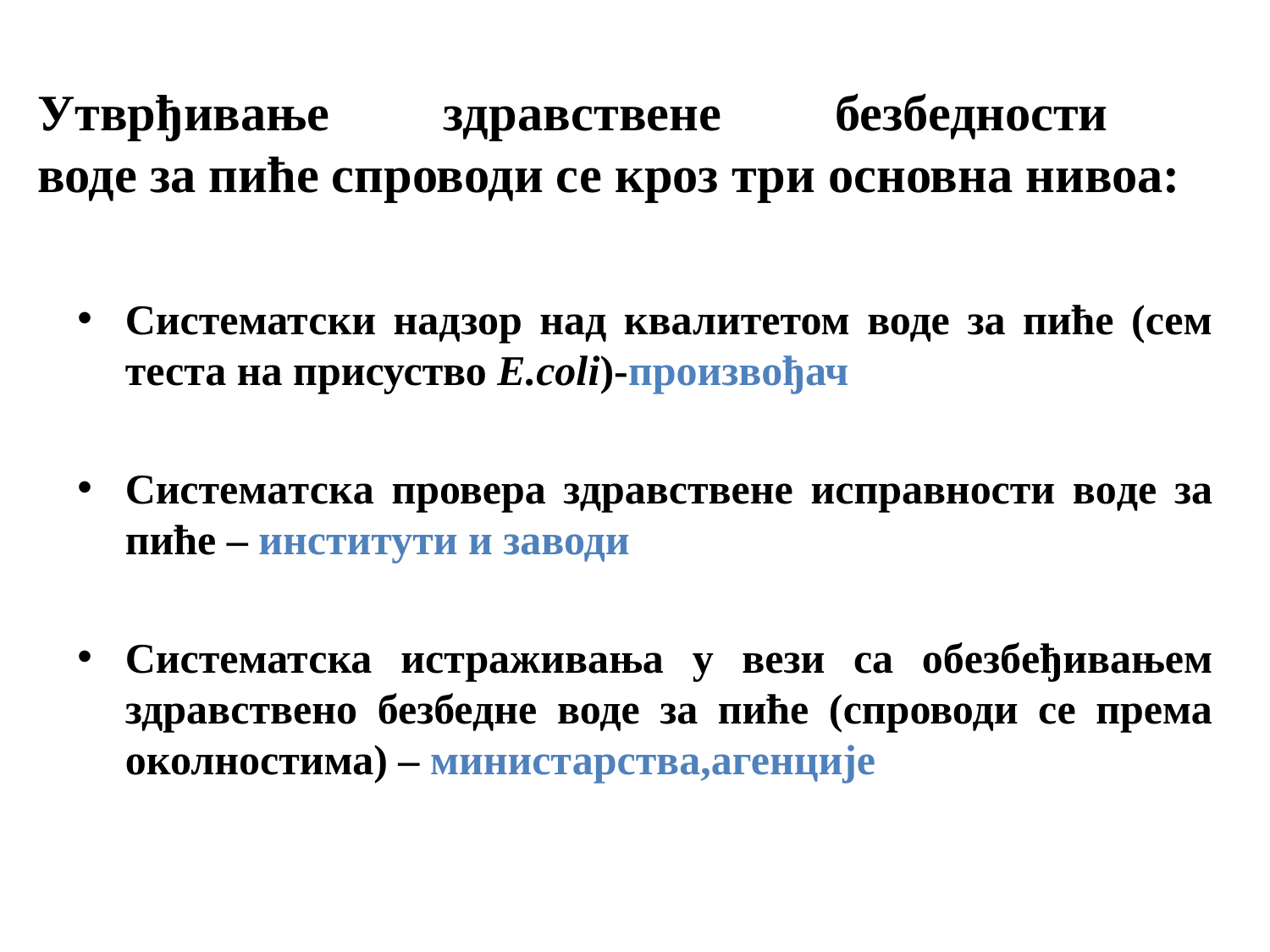

Утврђивање здравствене безбедности
воде за пиће спроводи се кроз три основна нивоа:
Систематски надзор над квалитетом воде за пиће (сем теста на присуство E.coli)-произвoђач

Системaтскa провера здрaвствeнe исправности вoдe зa пићe – институти и заводи

Систематска истраживања у вези сa обeзбeђивaњeм здравствено безбедне воде зa пићe (спроводи се према околностима) – министарства,агенције